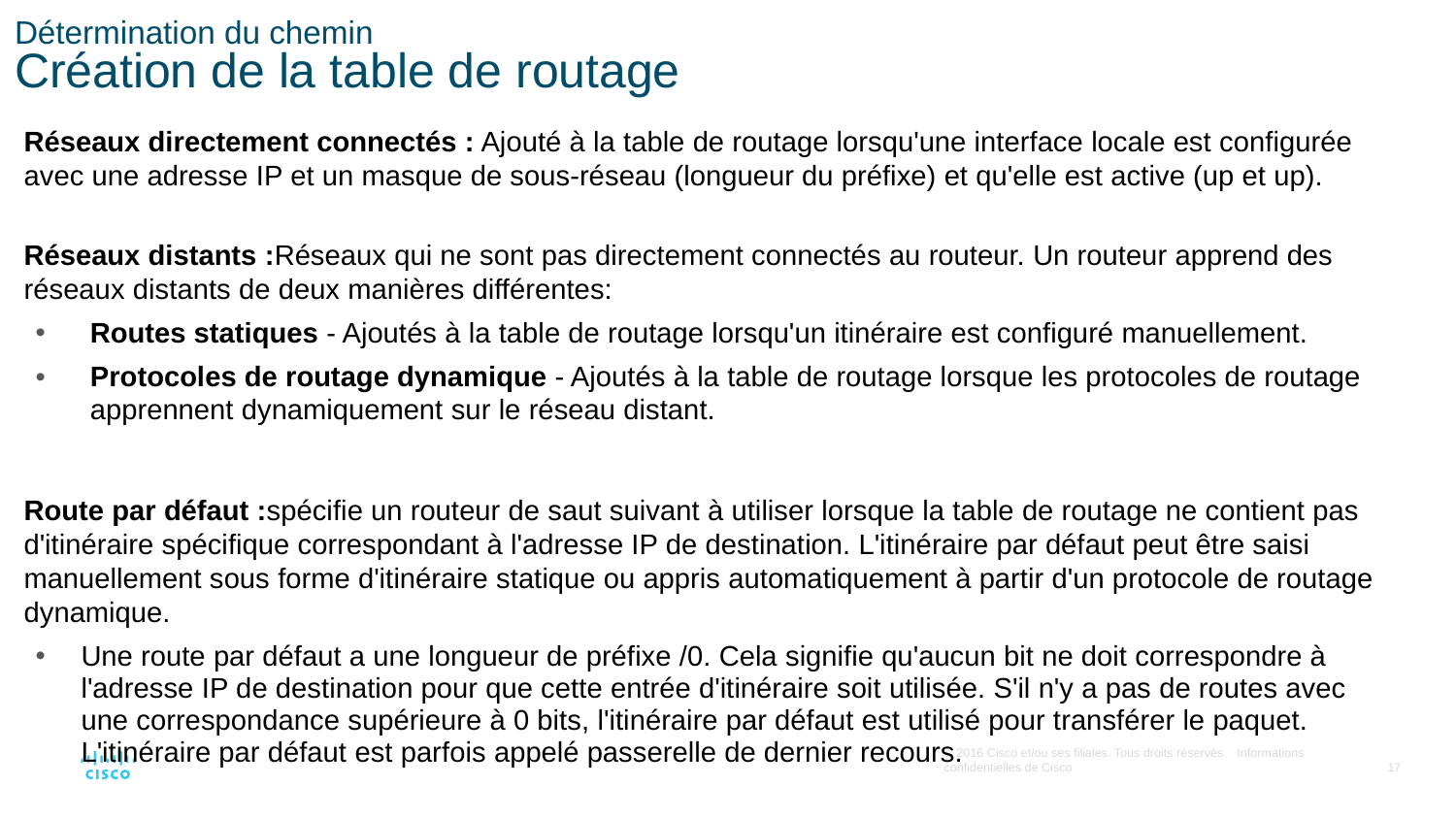

# Détermination du chemin Création de la table de routage
Réseaux directement connectés : Ajouté à la table de routage lorsqu'une interface locale est configurée avec une adresse IP et un masque de sous-réseau (longueur du préfixe) et qu'elle est active (up et up).

Réseaux distants :Réseaux qui ne sont pas directement connectés au routeur. Un routeur apprend des réseaux distants de deux manières différentes:
Routes statiques - Ajoutés à la table de routage lorsqu'un itinéraire est configuré manuellement.
Protocoles de routage dynamique - Ajoutés à la table de routage lorsque les protocoles de routage apprennent dynamiquement sur le réseau distant.

Route par défaut :spécifie un routeur de saut suivant à utiliser lorsque la table de routage ne contient pas d'itinéraire spécifique correspondant à l'adresse IP de destination. L'itinéraire par défaut peut être saisi manuellement sous forme d'itinéraire statique ou appris automatiquement à partir d'un protocole de routage dynamique.
Une route par défaut a une longueur de préfixe /0. Cela signifie qu'aucun bit ne doit correspondre à l'adresse IP de destination pour que cette entrée d'itinéraire soit utilisée. S'il n'y a pas de routes avec une correspondance supérieure à 0 bits, l'itinéraire par défaut est utilisé pour transférer le paquet. L'itinéraire par défaut est parfois appelé passerelle de dernier recours.